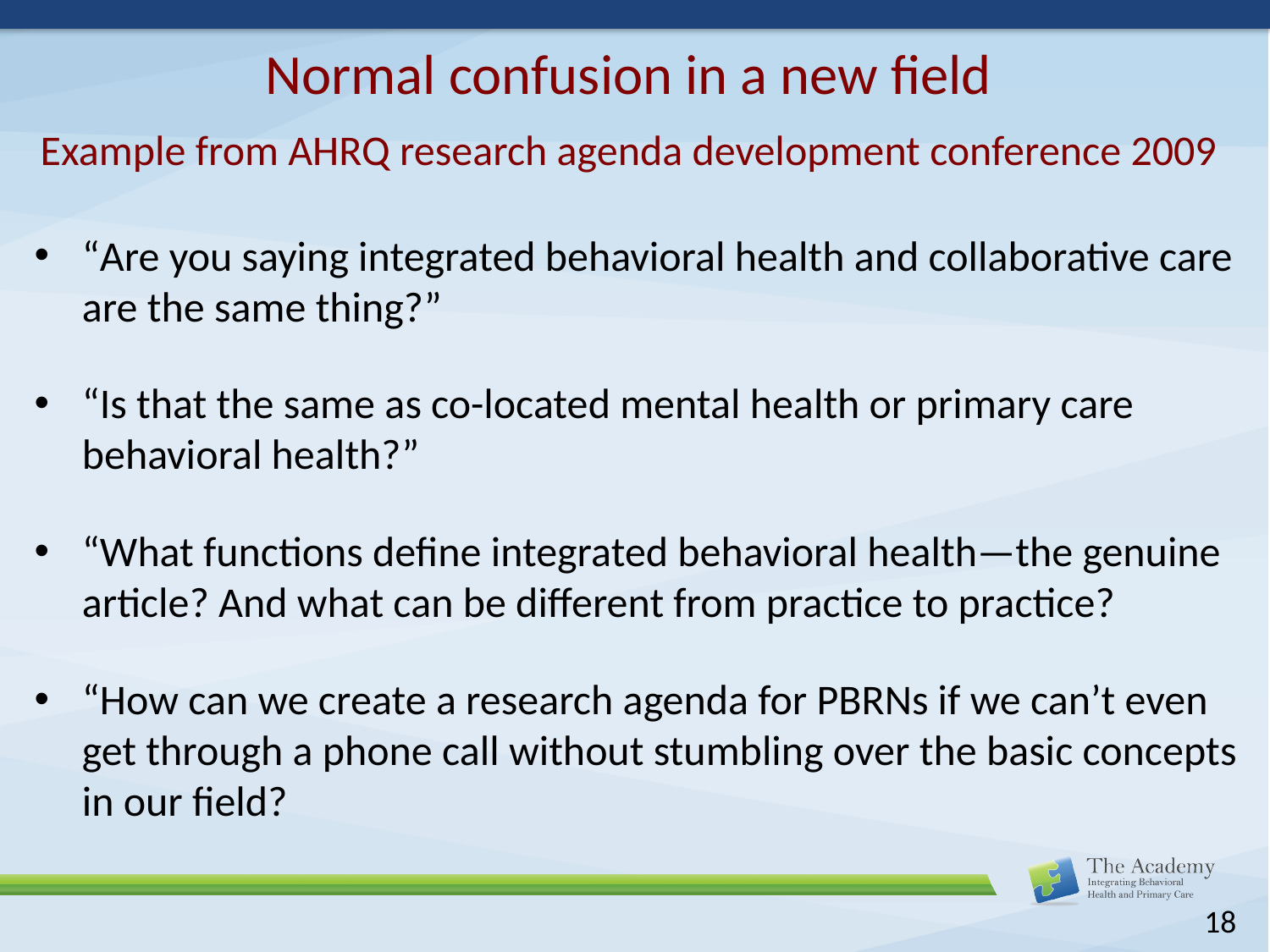

# Normal confusion in a new field Example from AHRQ research agenda development conference 2009
“Are you saying integrated behavioral health and collaborative care are the same thing?”
“Is that the same as co-located mental health or primary care behavioral health?”
“What functions define integrated behavioral health—the genuine article? And what can be different from practice to practice?
“How can we create a research agenda for PBRNs if we can’t even get through a phone call without stumbling over the basic concepts in our field?
18